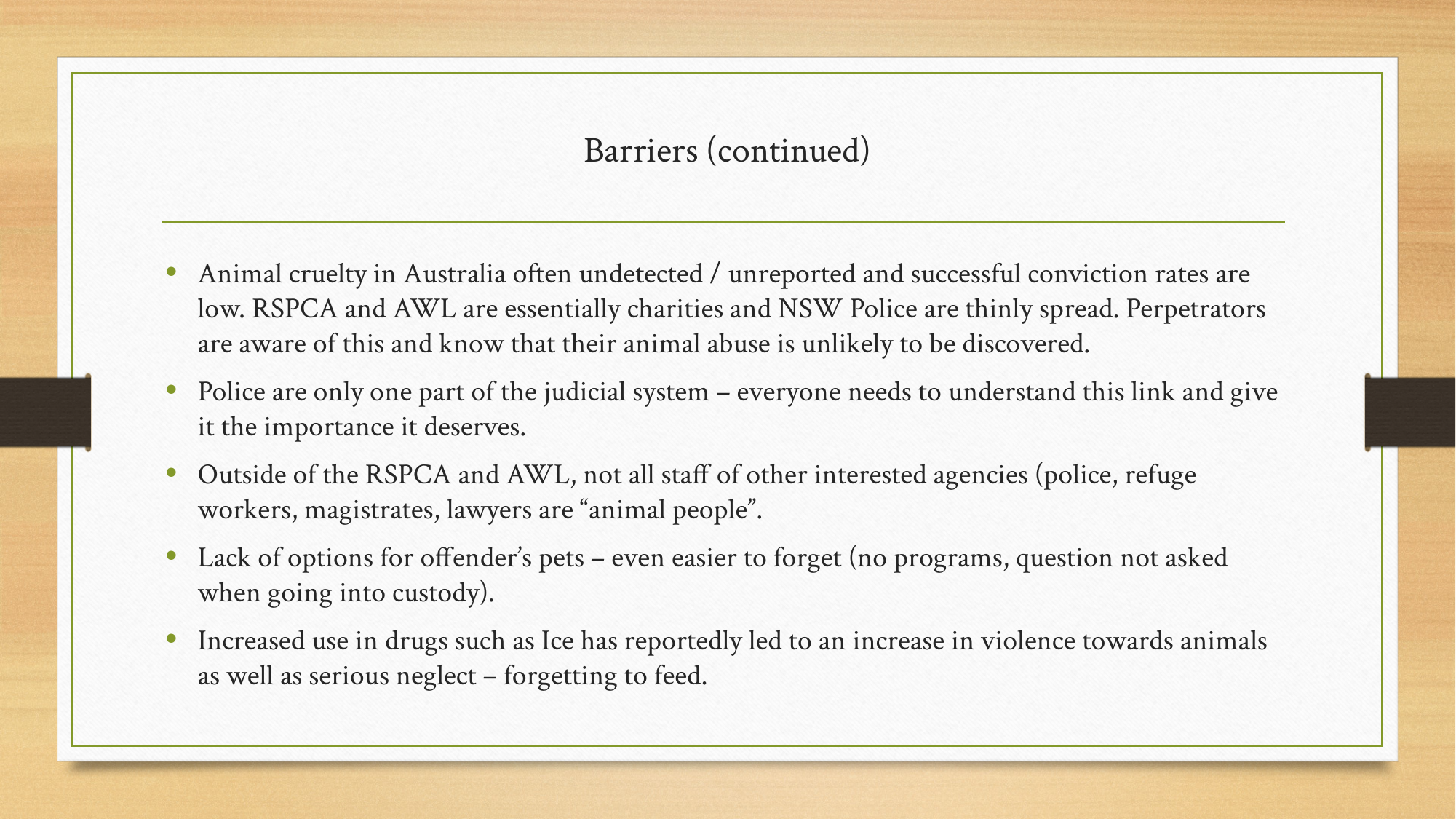

# Barriers (continued)
Animal cruelty in Australia often undetected / unreported and successful conviction rates are low. RSPCA and AWL are essentially charities and NSW Police are thinly spread. Perpetrators are aware of this and know that their animal abuse is unlikely to be discovered.
Police are only one part of the judicial system – everyone needs to understand this link and give it the importance it deserves.
Outside of the RSPCA and AWL, not all staff of other interested agencies (police, refuge workers, magistrates, lawyers are “animal people”.
Lack of options for offender’s pets – even easier to forget (no programs, question not asked when going into custody).
Increased use in drugs such as Ice has reportedly led to an increase in violence towards animals as well as serious neglect – forgetting to feed.